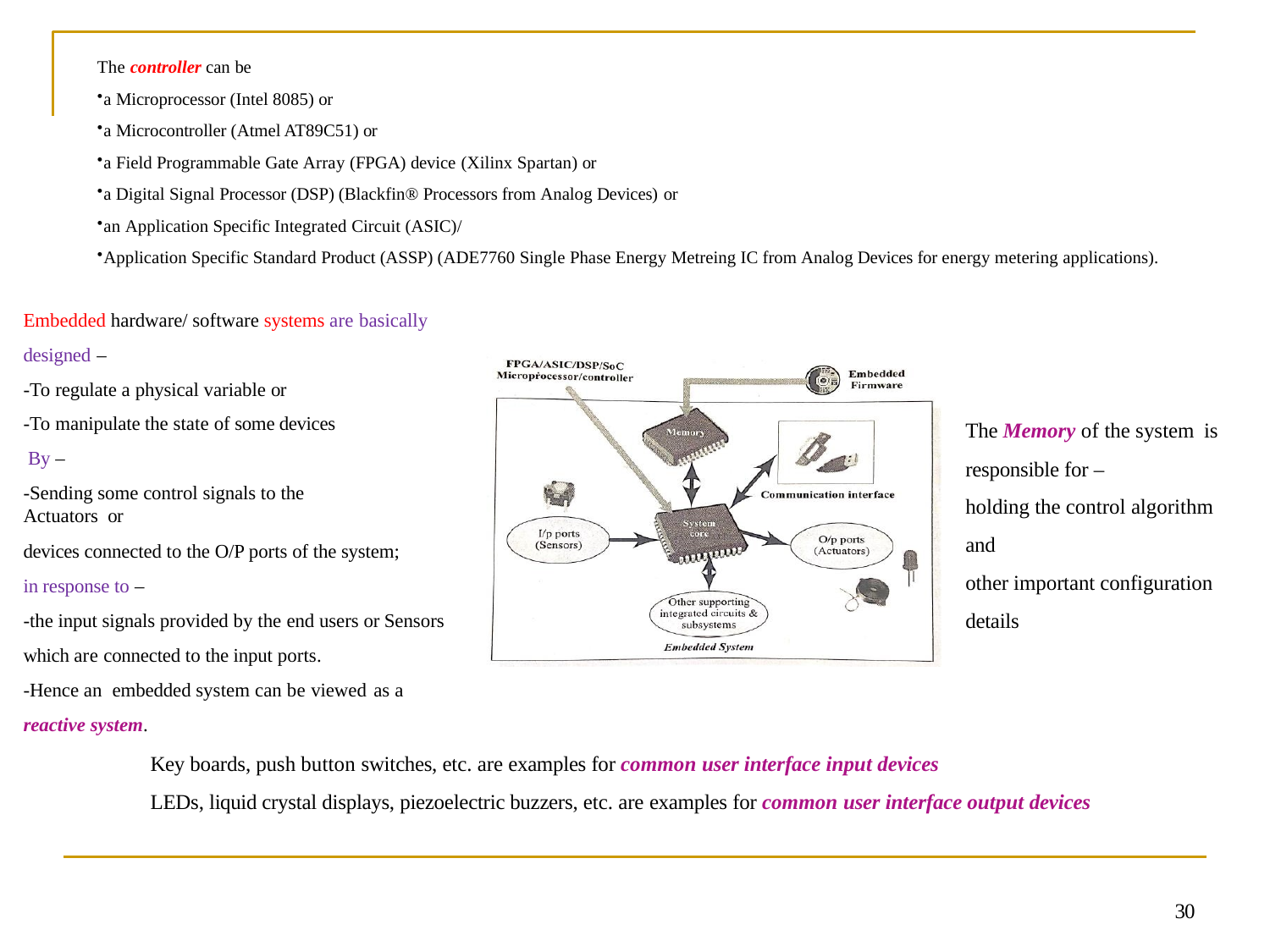

The controller can be
a Microprocessor (Intel 8085) or
a Microcontroller (Atmel AT89C51) or
a Field Programmable Gate Array (FPGA) device (Xilinx Spartan) or
a Digital Signal Processor (DSP) (Blackfin® Processors from Analog Devices) or
an Application Specific Integrated Circuit (ASIC)/
Application Specific Standard Product (ASSP) (ADE7760 Single Phase Energy Metreing IC from Analog Devices for energy metering applications).

Embedded hardware/ software systems are basically  designed –
-To regulate a physical variable or

-To manipulate the state of some devices  By –
-Sending some control signals to the Actuators or
devices connected to the O/P ports of the system;  in response to –
-the input signals provided by the end users or Sensors  which are connected to the input ports.
-Hence an  embedded system can be viewed as a
reactive system.
The Memory of the system is
responsible for –
holding the control algorithm
and
other important configuration  details
Key boards, push button switches, etc. are examples for common user interface input devices
LEDs, liquid crystal displays, piezoelectric buzzers, etc. are examples for common user interface output devices
30